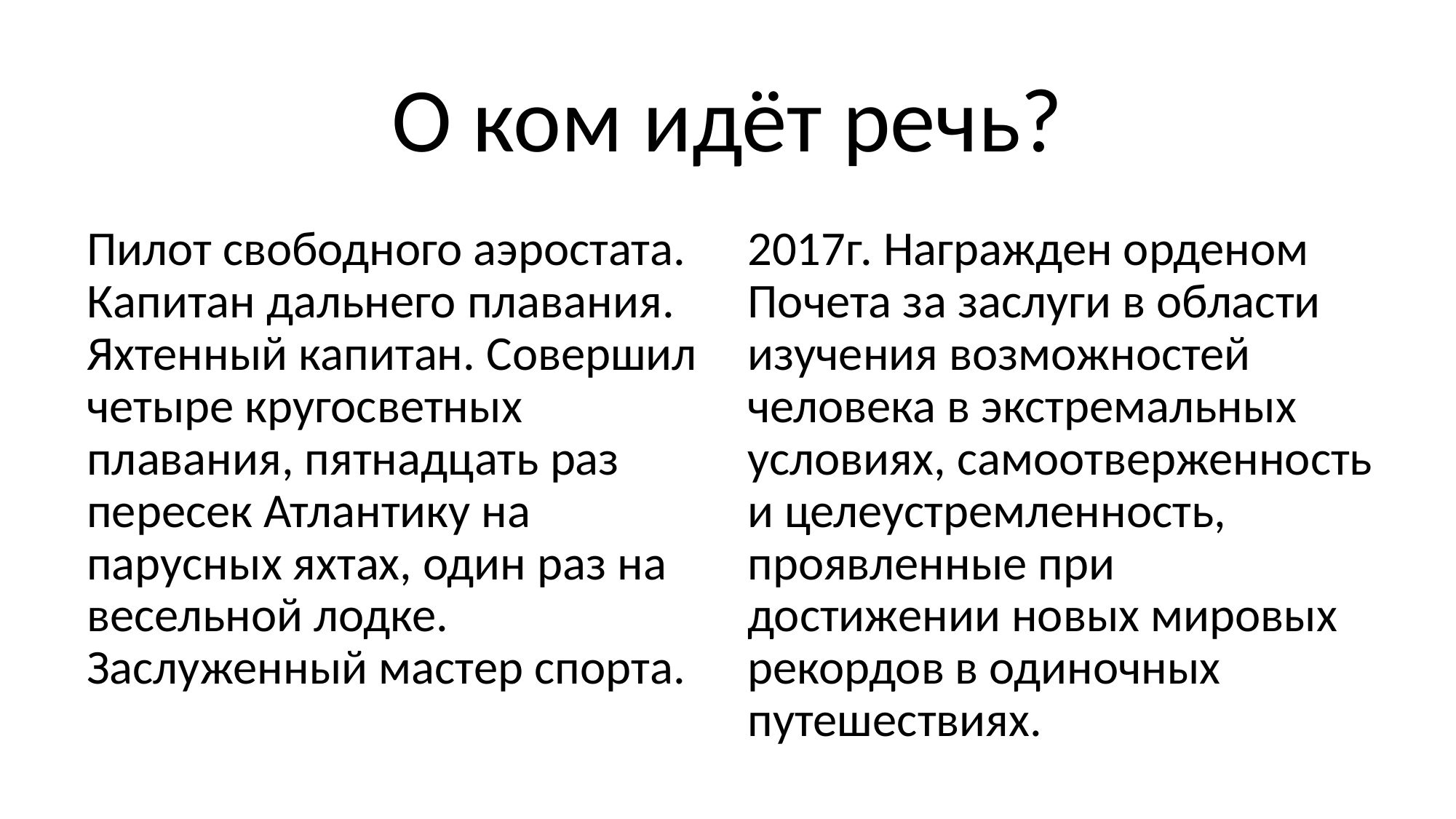

# О ком идёт речь?
Пилот свободного аэростата. Капитан дальнего плавания. Яхтенный капитан. Совершил четыре кругосветных плавания, пятнадцать раз пересек Атлантику на парусных яхтах, один раз на весельной лодке. Заслуженный мастер спорта.
2017г. Награжден орденом Почета за заслуги в области изучения возможностей человека в экстремальных условиях, самоотверженность и целеустремленность, проявленные при достижении новых мировых рекордов в одиночных путешествиях.